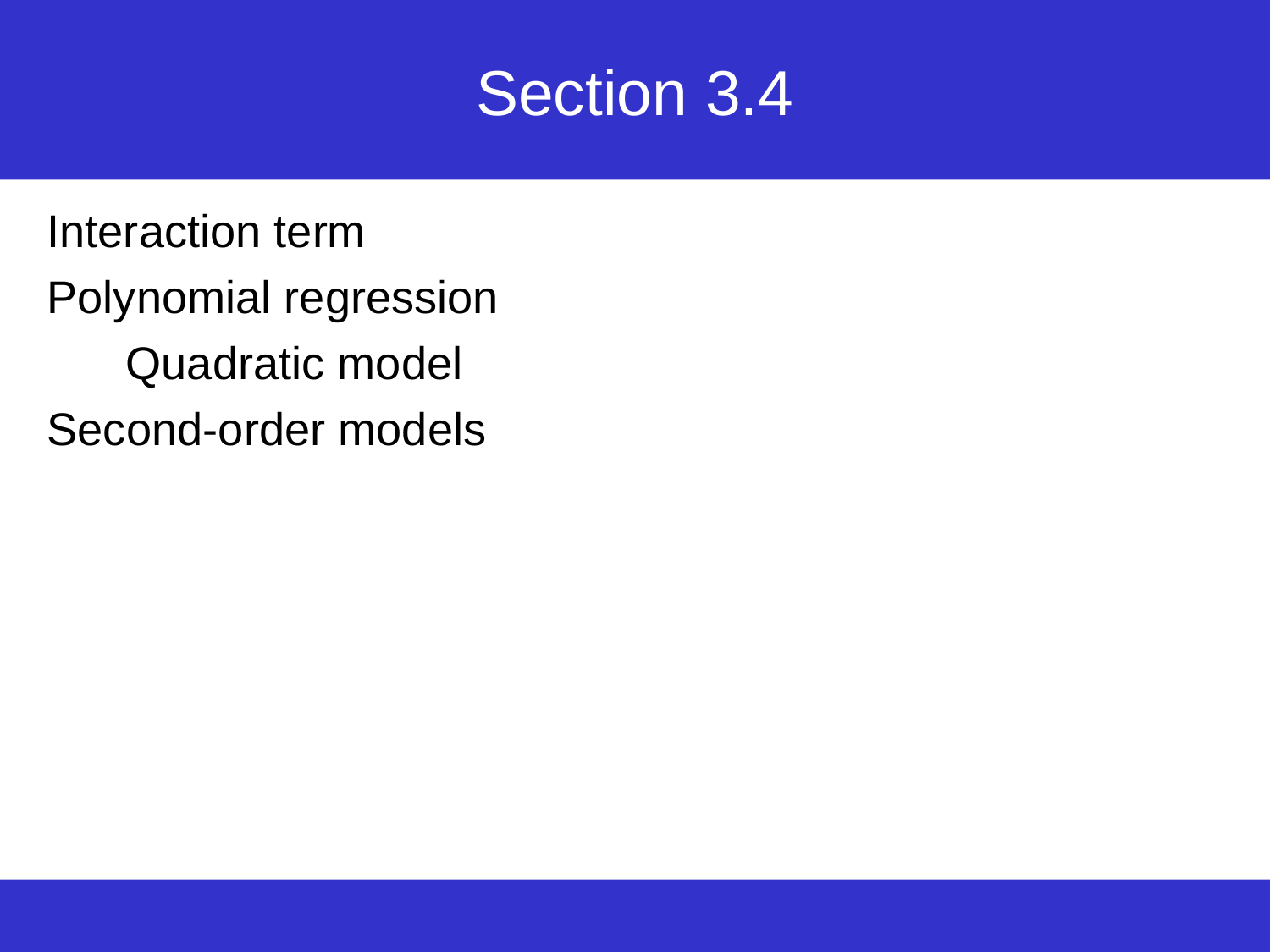

# Section 3.4
Interaction term
Polynomial regression
Quadratic model
Second-order models